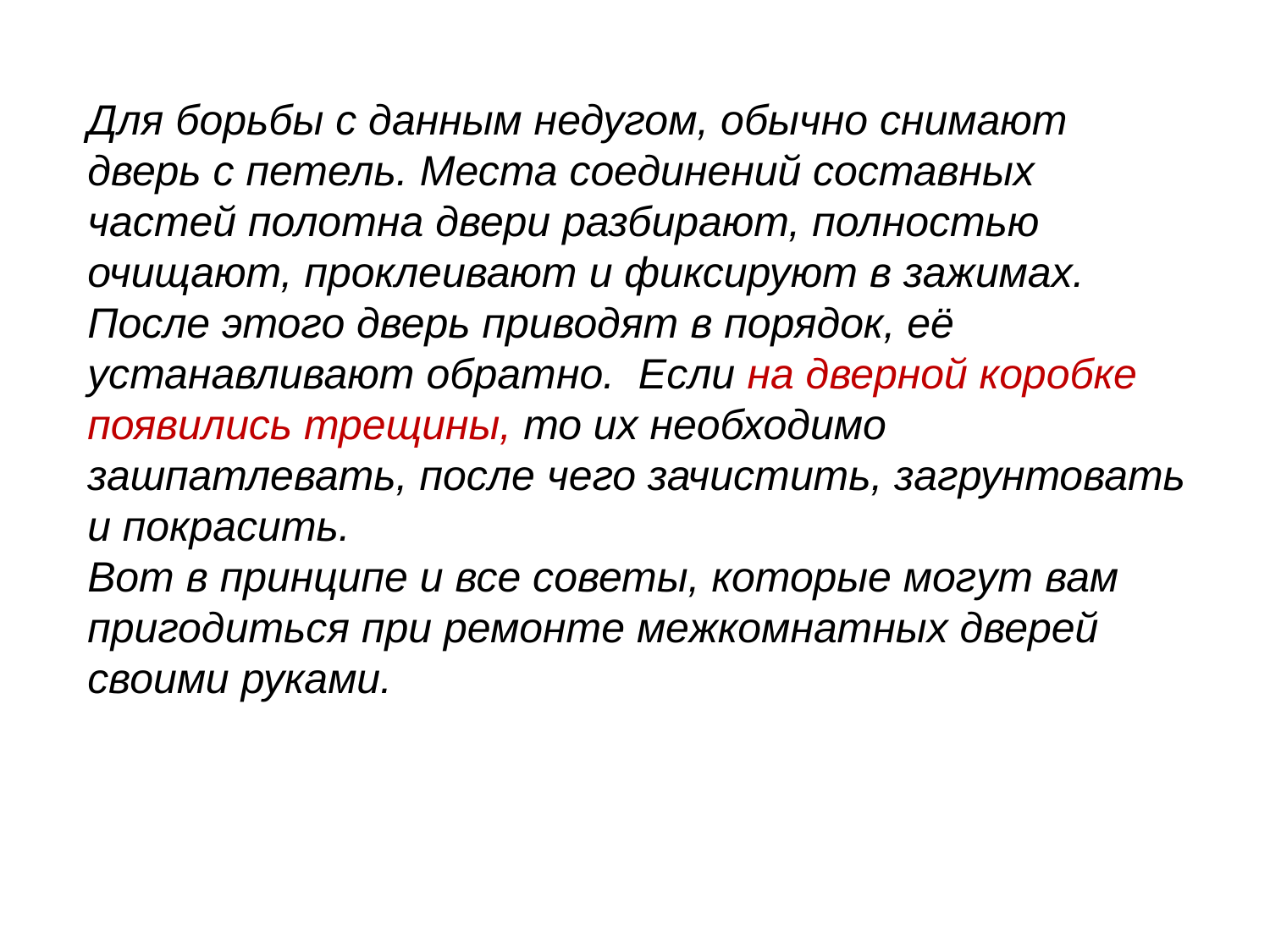

Для борьбы с данным недугом, обычно снимают дверь с петель. Места соединений составных частей полотна двери разбирают, полностью очищают, проклеивают и фиксируют в зажимах. После этого дверь приводят в порядок, её устанавливают обратно.  Если на дверной коробке появились трещины, то их необходимо зашпатлевать, после чего зачистить, загрунтовать и покрасить.
Вот в принципе и все советы, которые могут вам пригодиться при ремонте межкомнатных дверей своими руками.